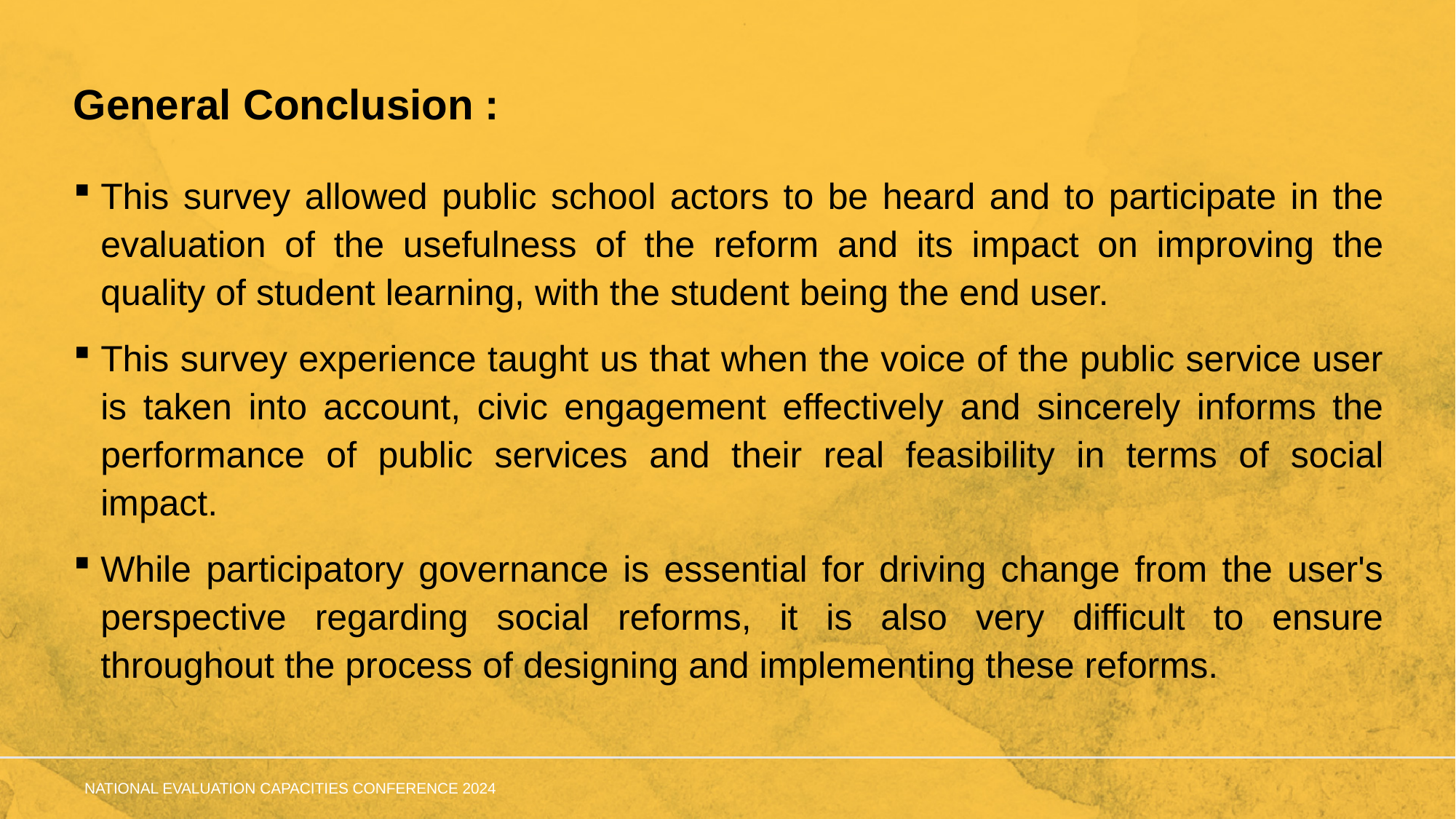

# General Conclusion :
This survey allowed public school actors to be heard and to participate in the evaluation of the usefulness of the reform and its impact on improving the quality of student learning, with the student being the end user.
This survey experience taught us that when the voice of the public service user is taken into account, civic engagement effectively and sincerely informs the performance of public services and their real feasibility in terms of social impact.
While participatory governance is essential for driving change from the user's perspective regarding social reforms, it is also very difficult to ensure throughout the process of designing and implementing these reforms.